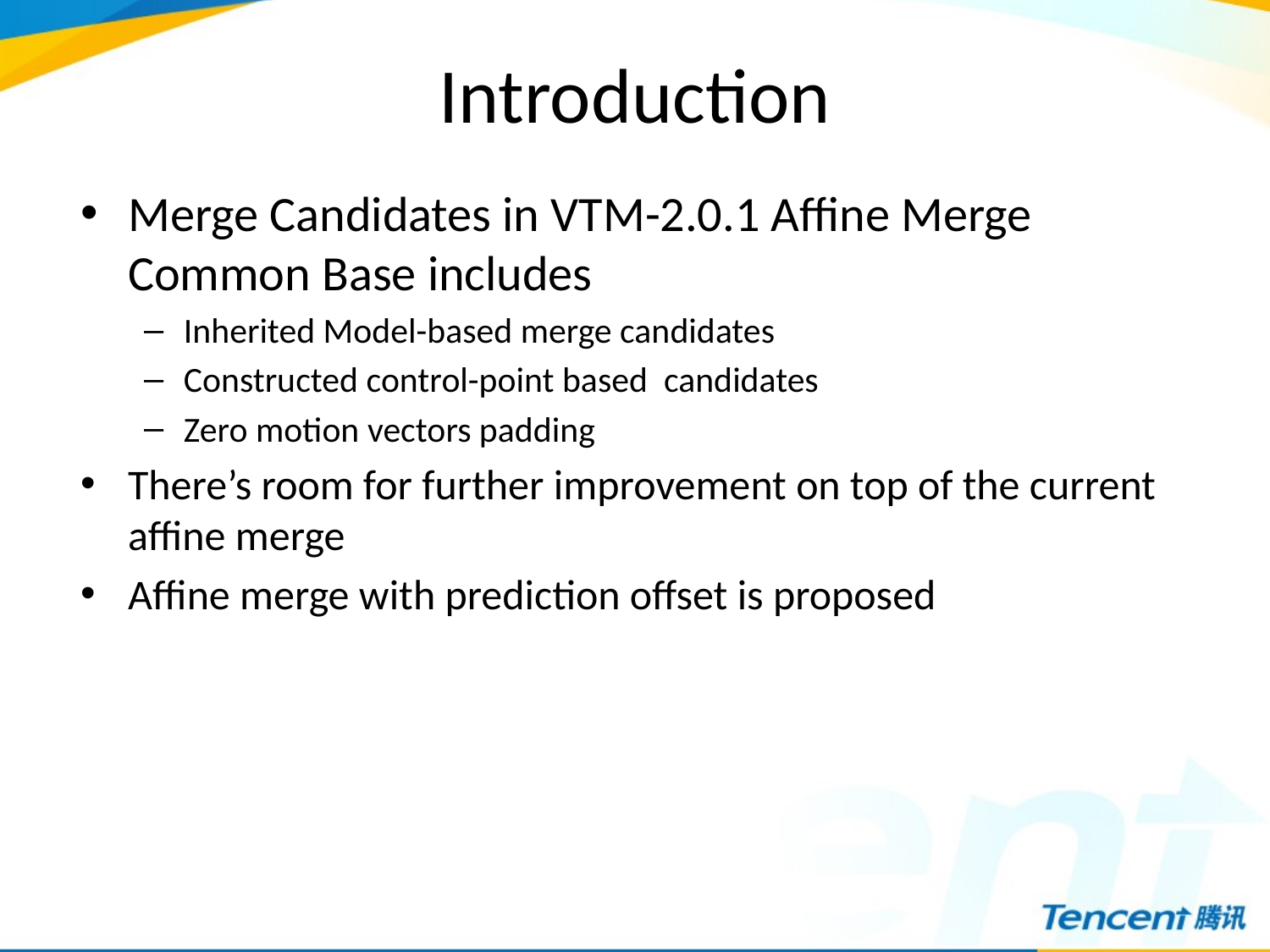

# Introduction
Merge Candidates in VTM-2.0.1 Affine Merge Common Base includes
Inherited Model-based merge candidates
Constructed control-point based  candidates
Zero motion vectors padding
There’s room for further improvement on top of the current affine merge
Affine merge with prediction offset is proposed